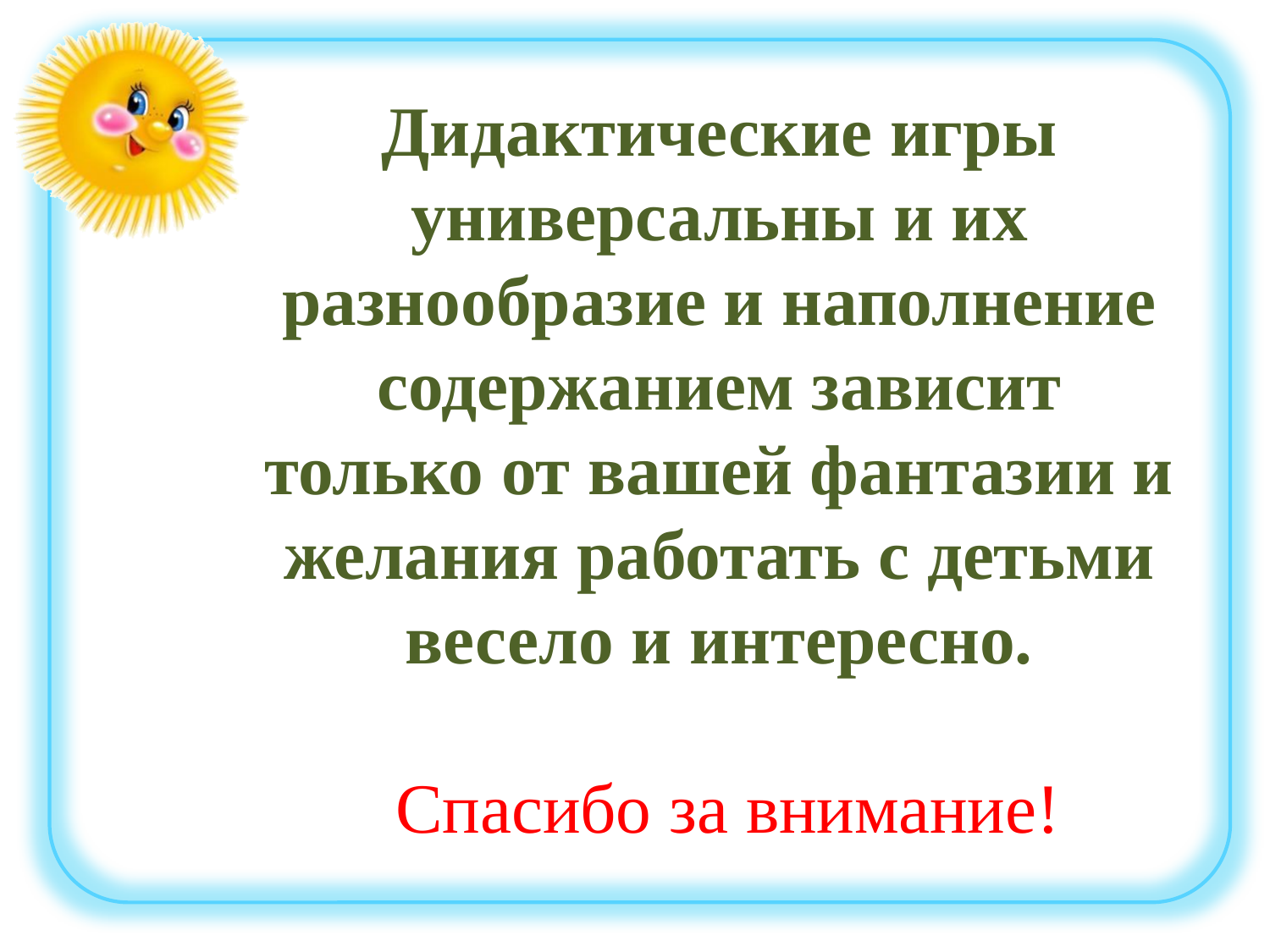

Дидактические игры универсальны и их разнообразие и наполнение содержанием зависит только от вашей фантазии и желания работать с детьми весело и интересно.

 Спасибо за внимание!